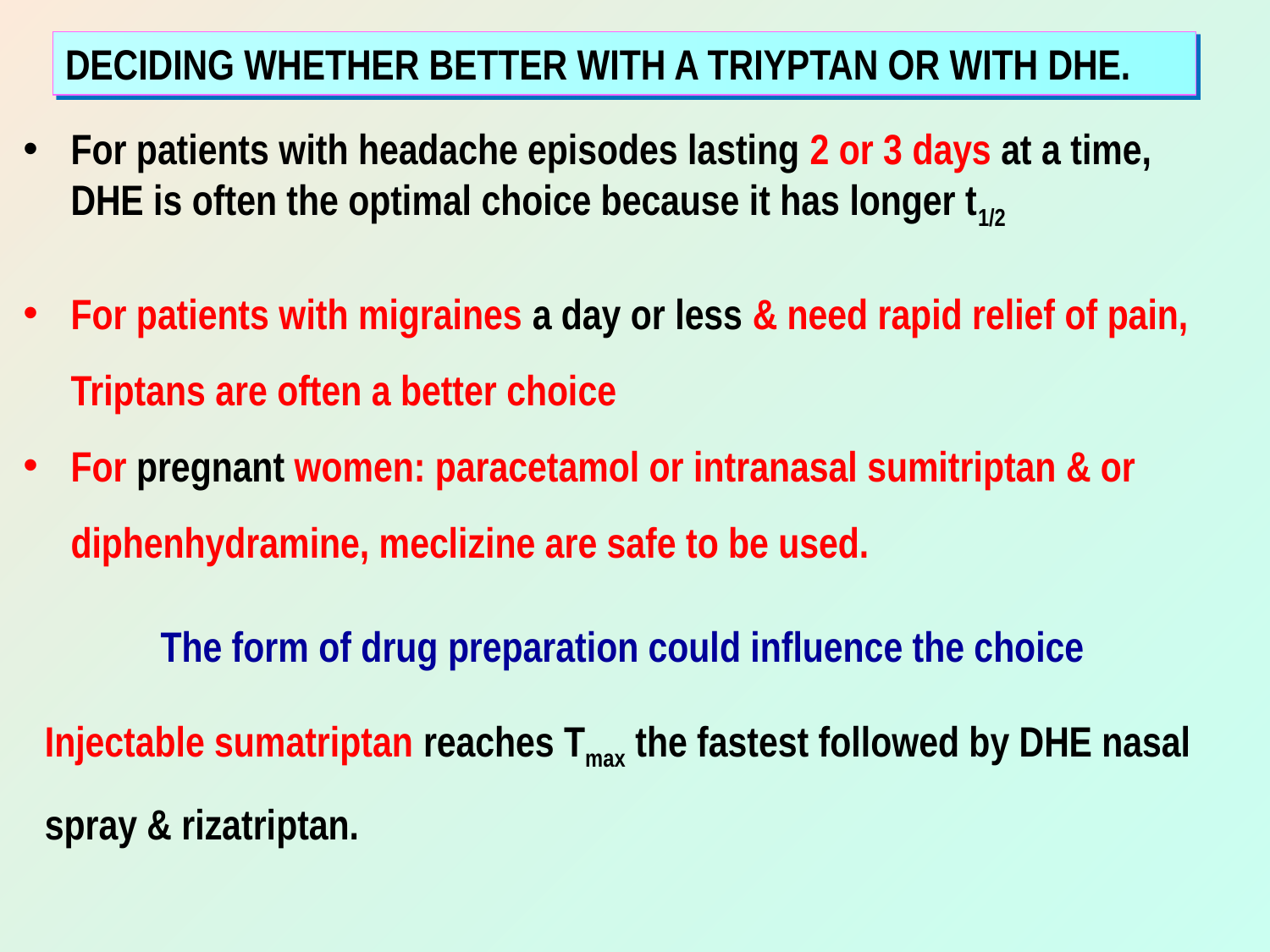

DECIDING WHETHER BETTER WITH A TRIYPTAN OR WITH DHE.
For patients with headache episodes lasting 2 or 3 days at a time, DHE is often the optimal choice because it has longer t1/2
For patients with migraines a day or less & need rapid relief of pain, Triptans are often a better choice
For pregnant women: paracetamol or intranasal sumitriptan & or diphenhydramine, meclizine are safe to be used.
The form of drug preparation could influence the choice
Injectable sumatriptan reaches Tmax the fastest followed by DHE nasal spray & rizatriptan.